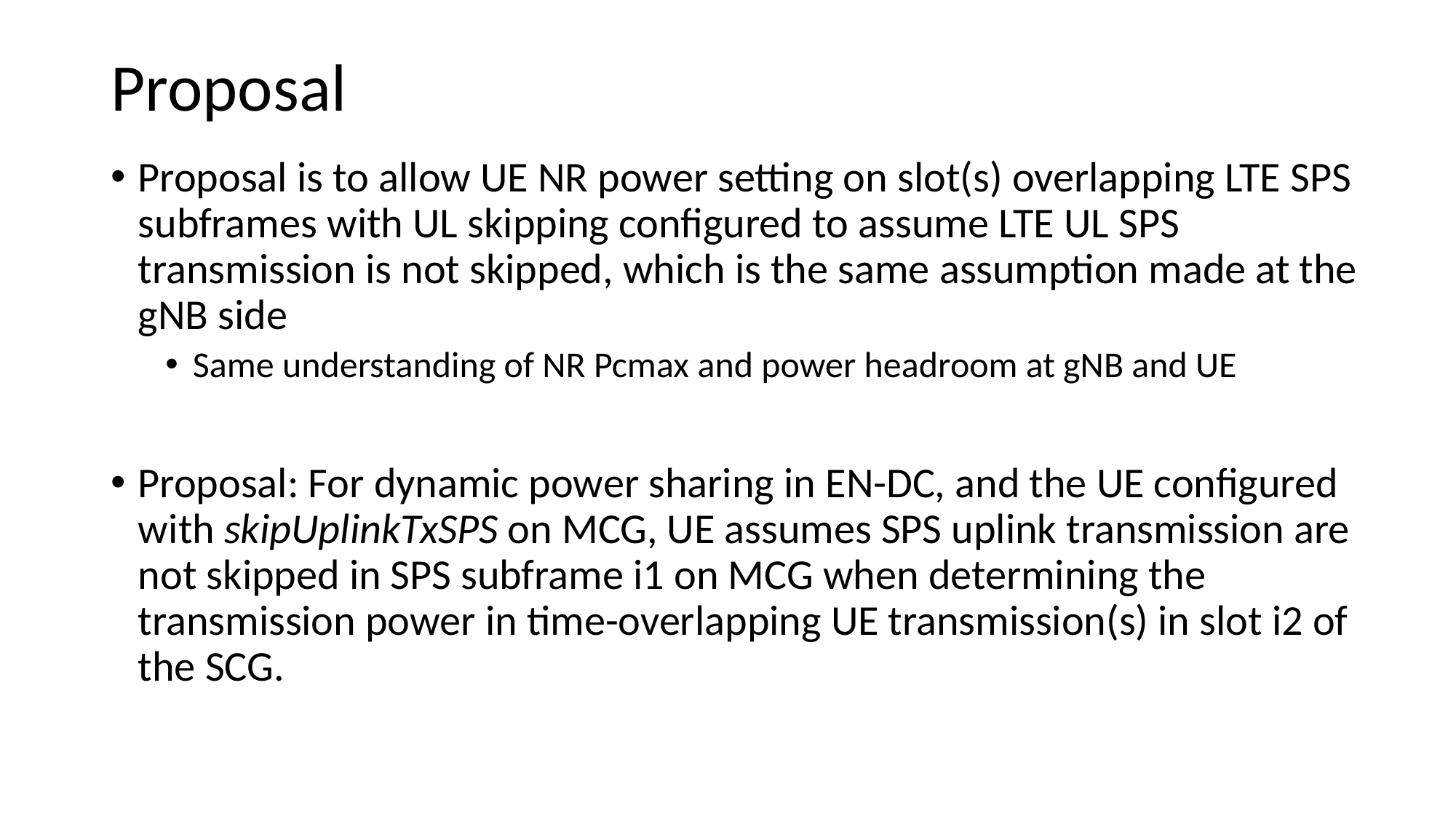

# Proposal
Proposal is to allow UE NR power setting on slot(s) overlapping LTE SPS subframes with UL skipping configured to assume LTE UL SPS transmission is not skipped, which is the same assumption made at the gNB side
Same understanding of NR Pcmax and power headroom at gNB and UE

Proposal: For dynamic power sharing in EN-DC, and the UE configured with skipUplinkTxSPS on MCG, UE assumes SPS uplink transmission are not skipped in SPS subframe i1 on MCG when determining the transmission power in time-overlapping UE transmission(s) in slot i2 of the SCG.